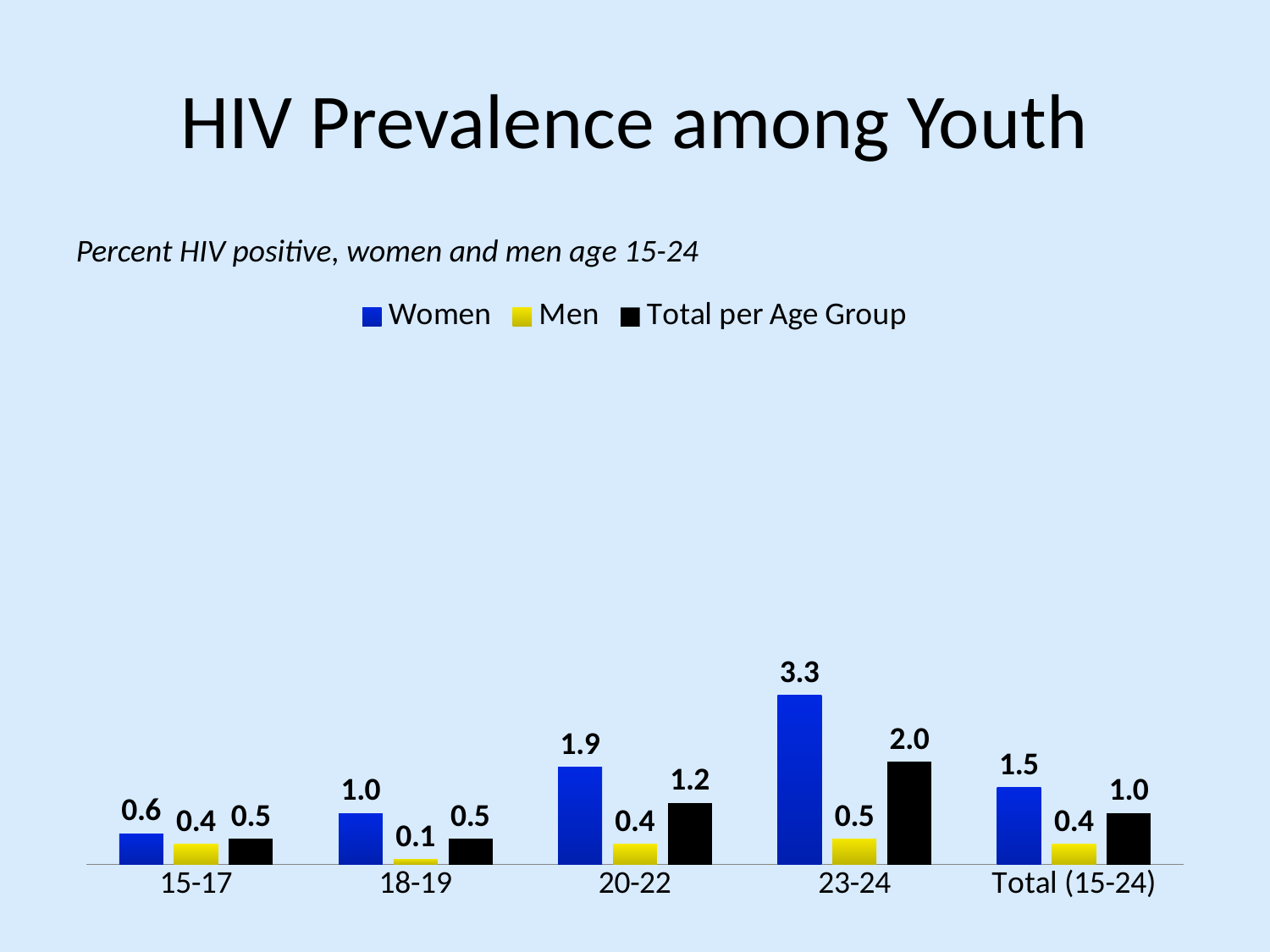

# HIV Prevalence among Youth
Percent HIV positive, women and men age 15-24

### Chart

| Category | Women | Men | Total per Age Group |
|---|---|---|---|
| 15-17 | 0.6000000000000006 | 0.4 | 0.5 |
| 18-19 | 1.0 | 0.1 | 0.5 |
| 20-22 | 1.9000000000000001 | 0.4 | 1.2 |
| 23-24 | 3.3 | 0.5 | 2.0 |
| Total (15-24) | 1.5 | 0.4 | 1.0 |